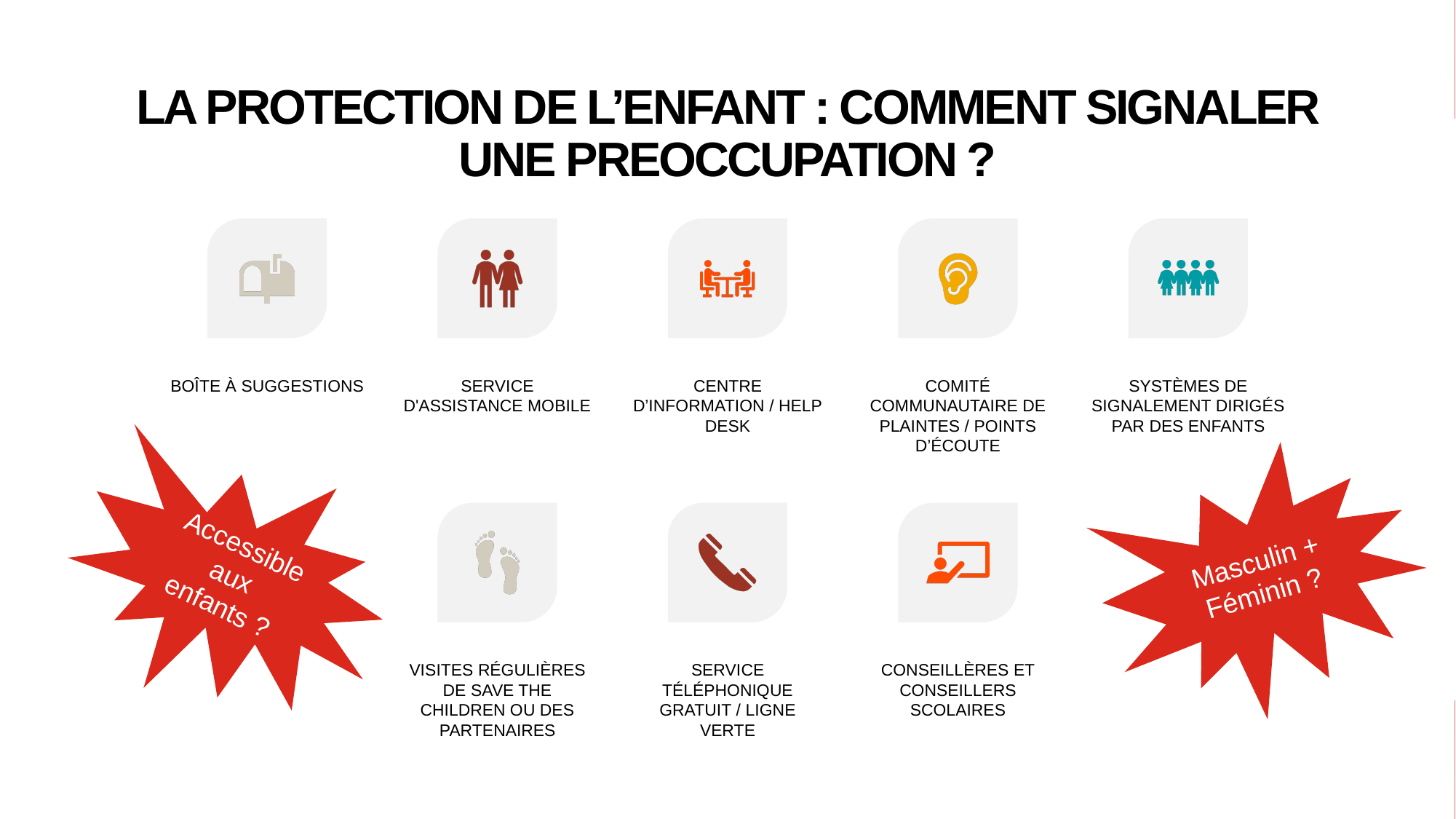

# La protection de l’enfant : Comment signaler une preoccupation ?
Boîte à suggestions
Service d'assistance mobile
Centre d’information / Help Desk
Comité communautaire de plaintes / Points d’écoute
Systèmes de signalement dirigés par des enfants
Visites régulières de Save the Children ou des partenaires
Service téléphonique gratuit / Ligne verte
Conseillères et conseillers scolaires
Accessible aux enfants ?
Masculin + Féminin ?